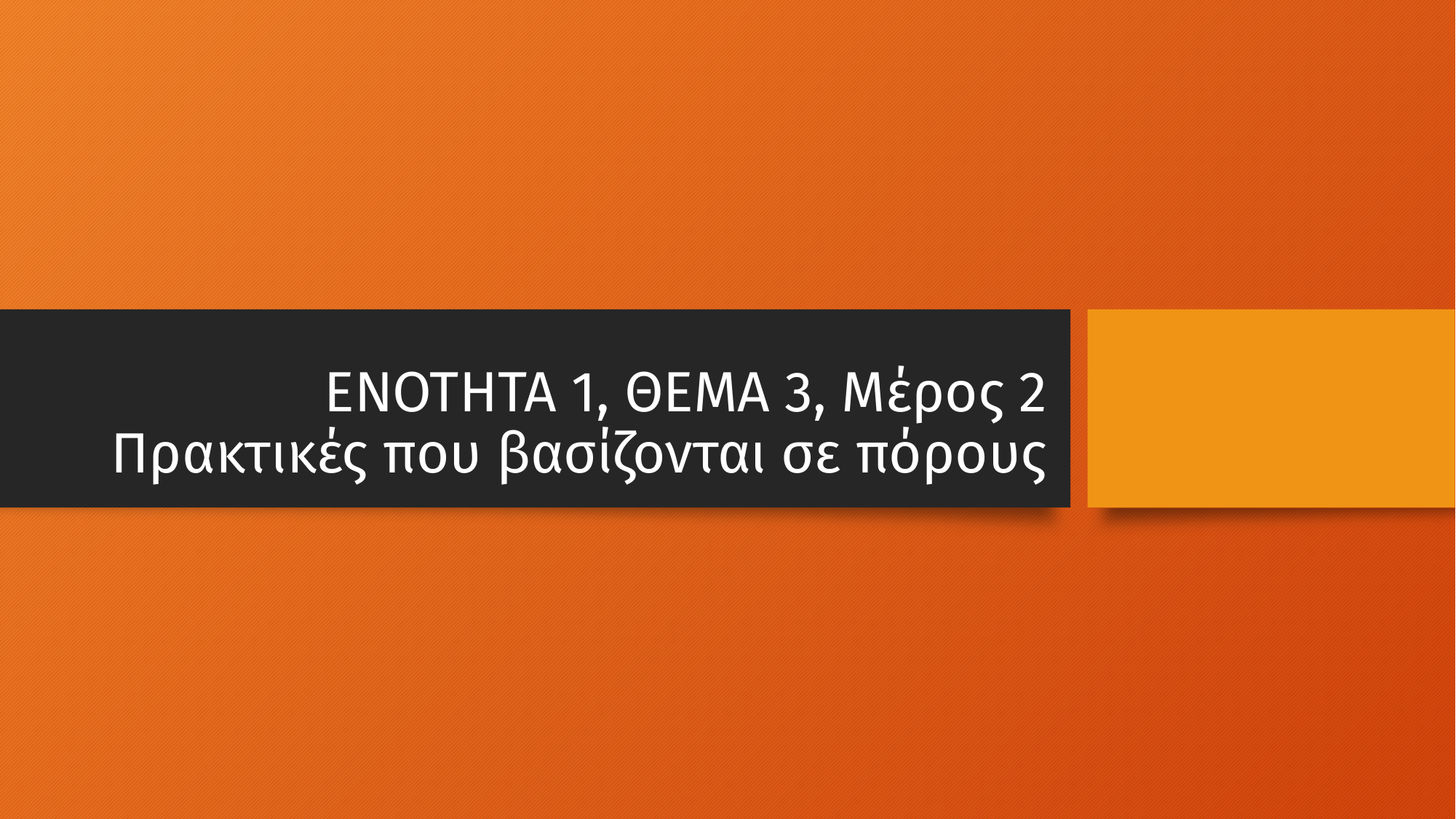

# ΕΝΟΤΗΤΑ 1, ΘΕΜΑ 3, Μέρος 2 Πρακτικές που βασίζονται σε πόρους